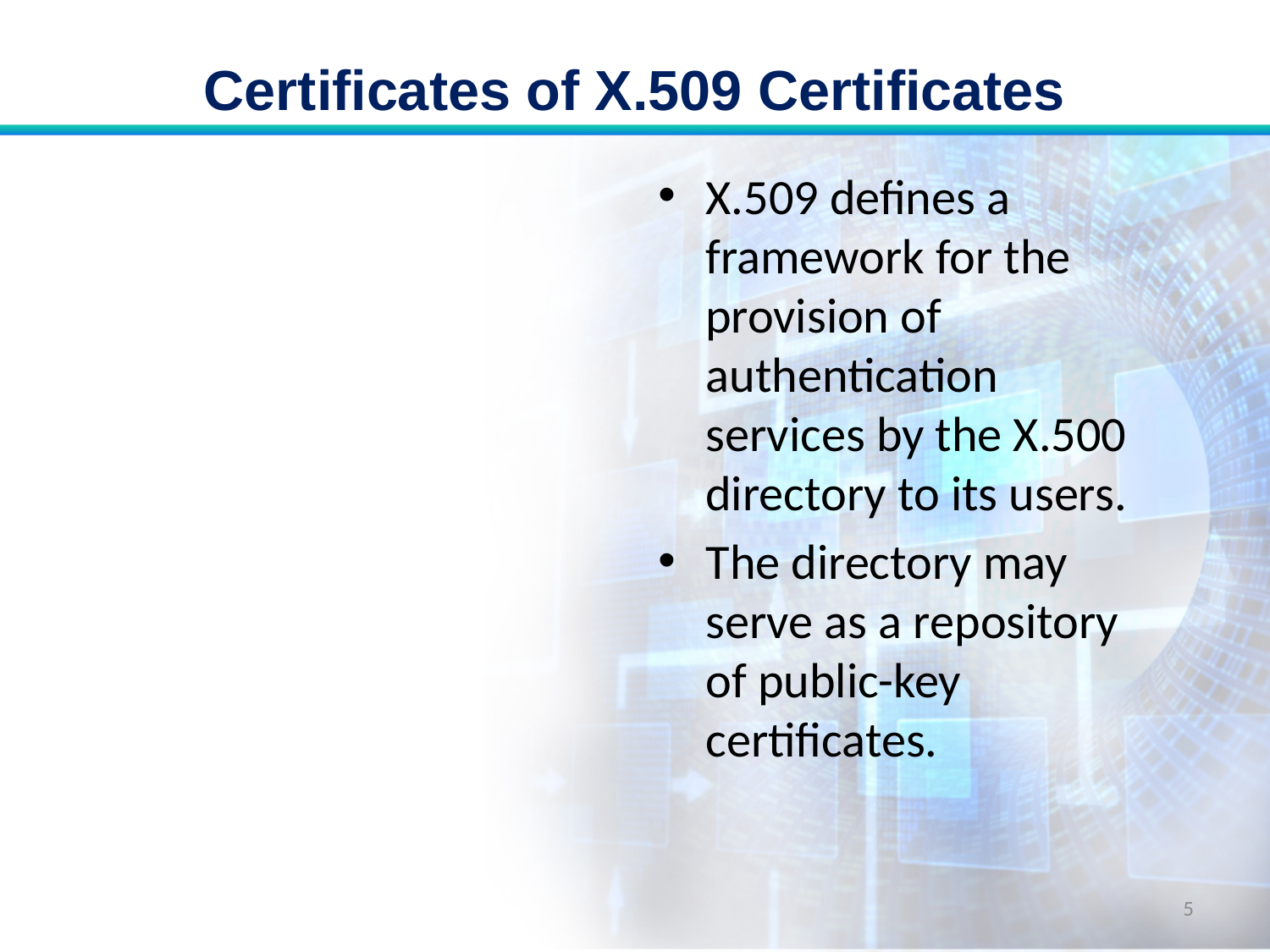

# Certificates of X.509 Certificates
X.509 defines a framework for the provision of authentication services by the X.500 directory to its users.
The directory may serve as a repository of public-key certificates.
5